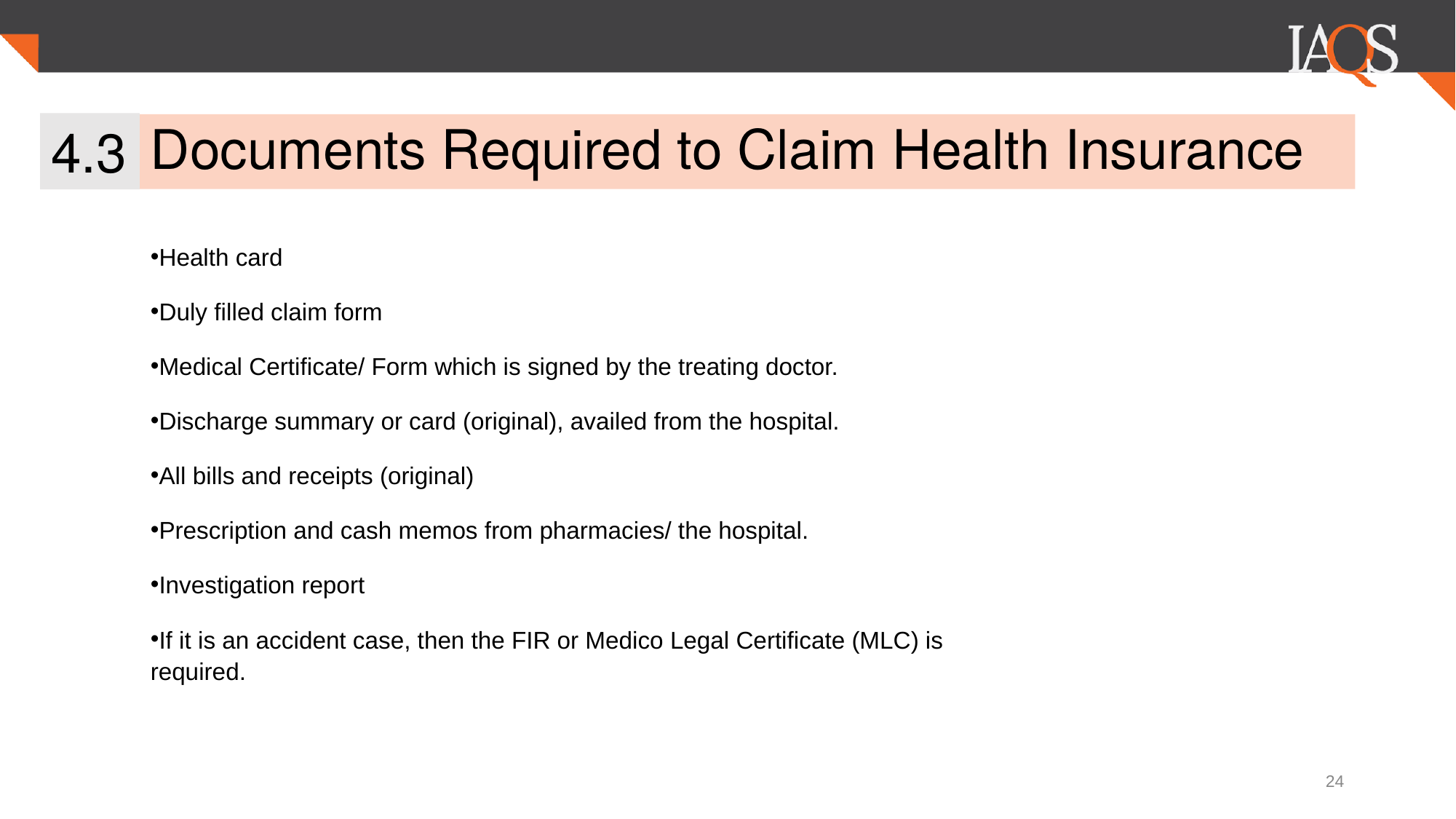

4.3
# Documents Required to Claim Health Insurance
Health card
Duly filled claim form
Medical Certificate/ Form which is signed by the treating doctor.
Discharge summary or card (original), availed from the hospital.
All bills and receipts (original)
Prescription and cash memos from pharmacies/ the hospital.
Investigation report
If it is an accident case, then the FIR or Medico Legal Certificate (MLC) is required.

24